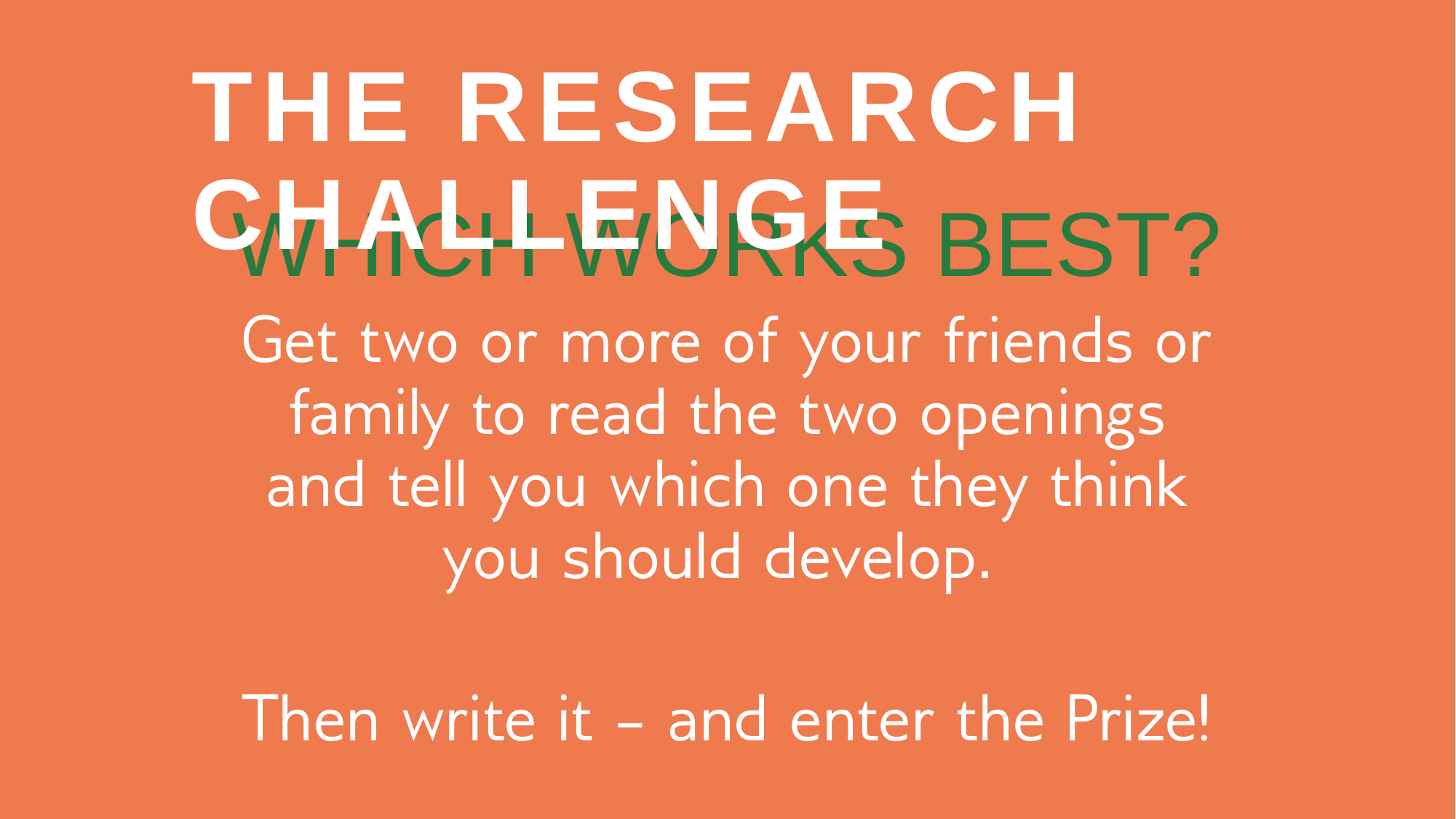

THE RESEARCH CHALLENGE

WHICH WORKS BEST?
Get two or more of your friends or family to read the two openings and tell you which one they think you should develop.

Then write it – and enter the Prize!